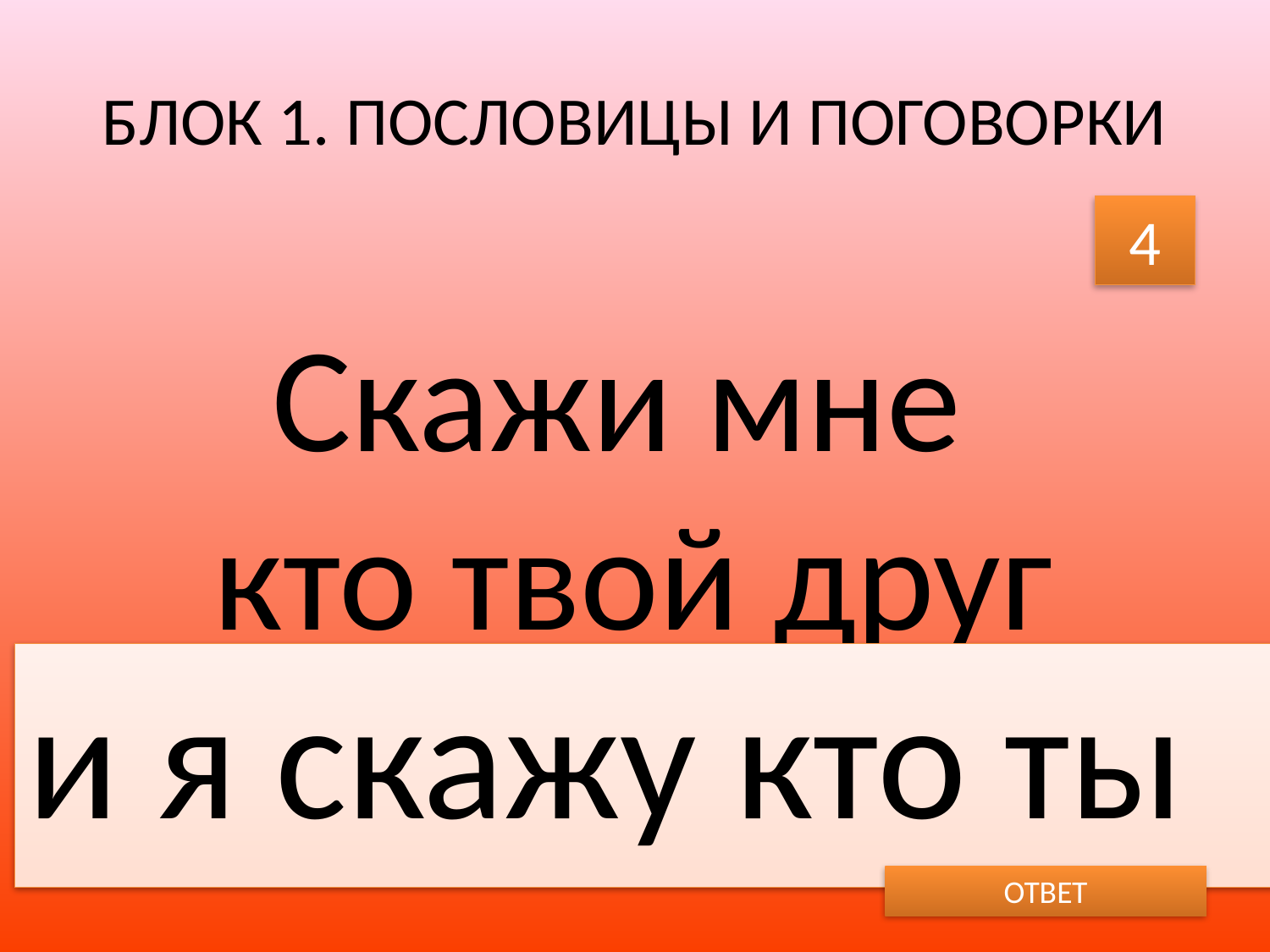

# БЛОК 1. ПОСЛОВИЦЫ И ПОГОВОРКИ
4
Скажи мне
кто твой друг
и я скажу кто ты
ОТВЕТ